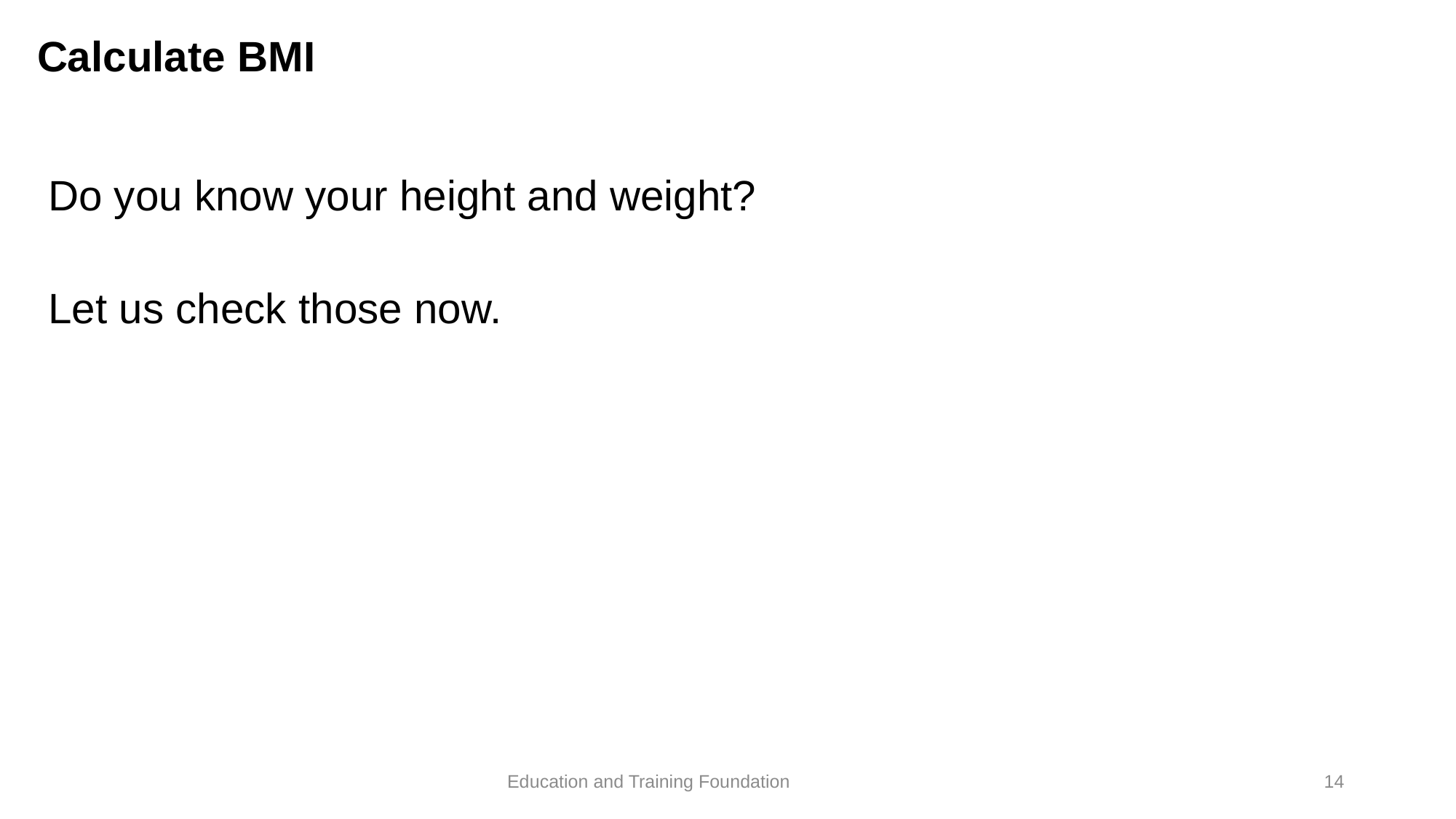

# Calculate BMI
Do you know your height and weight?

Let us check those now.

14
Education and Training Foundation